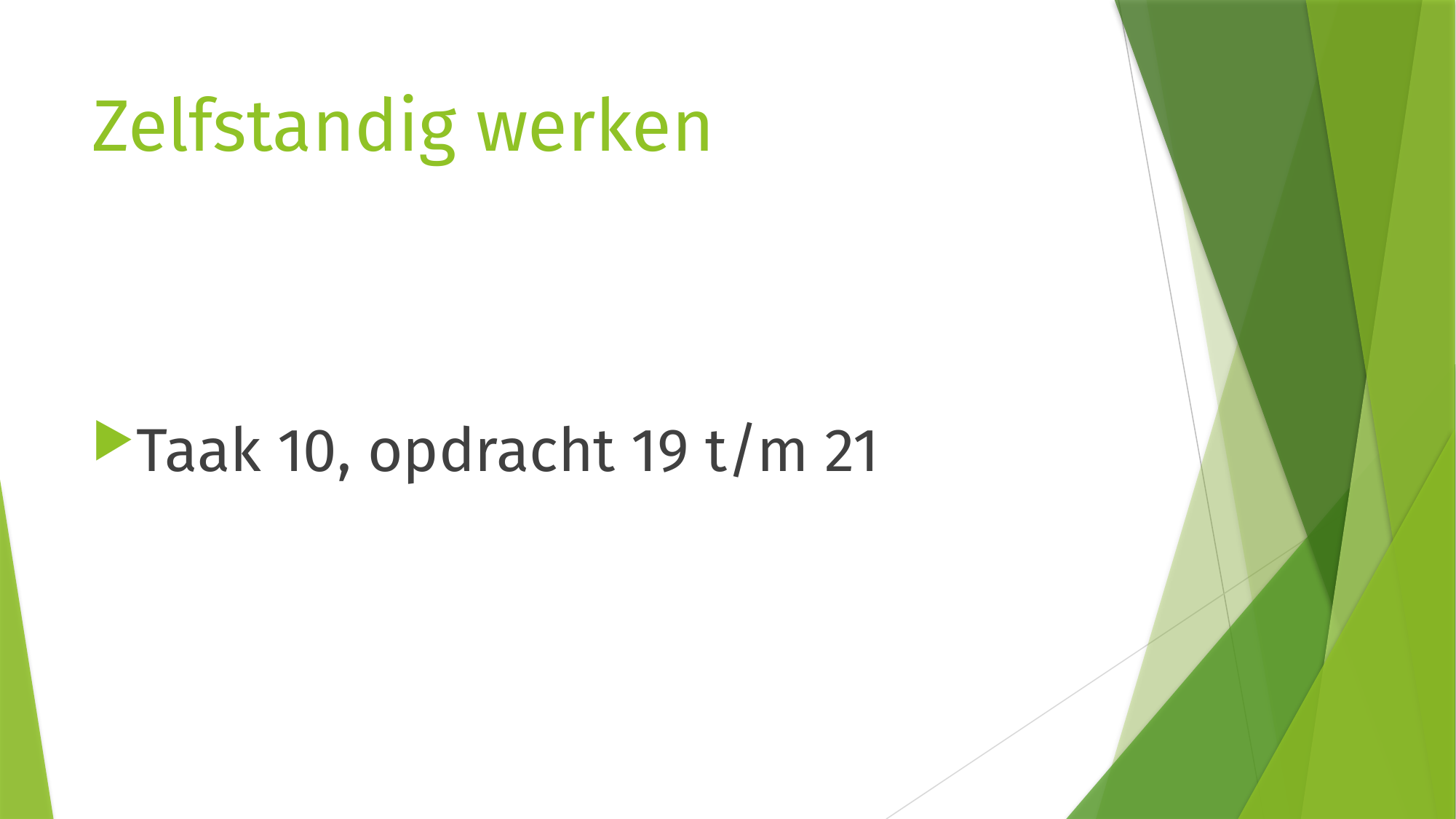

# Zelfstandig werken

Taak 10, opdracht 19 t/m 21